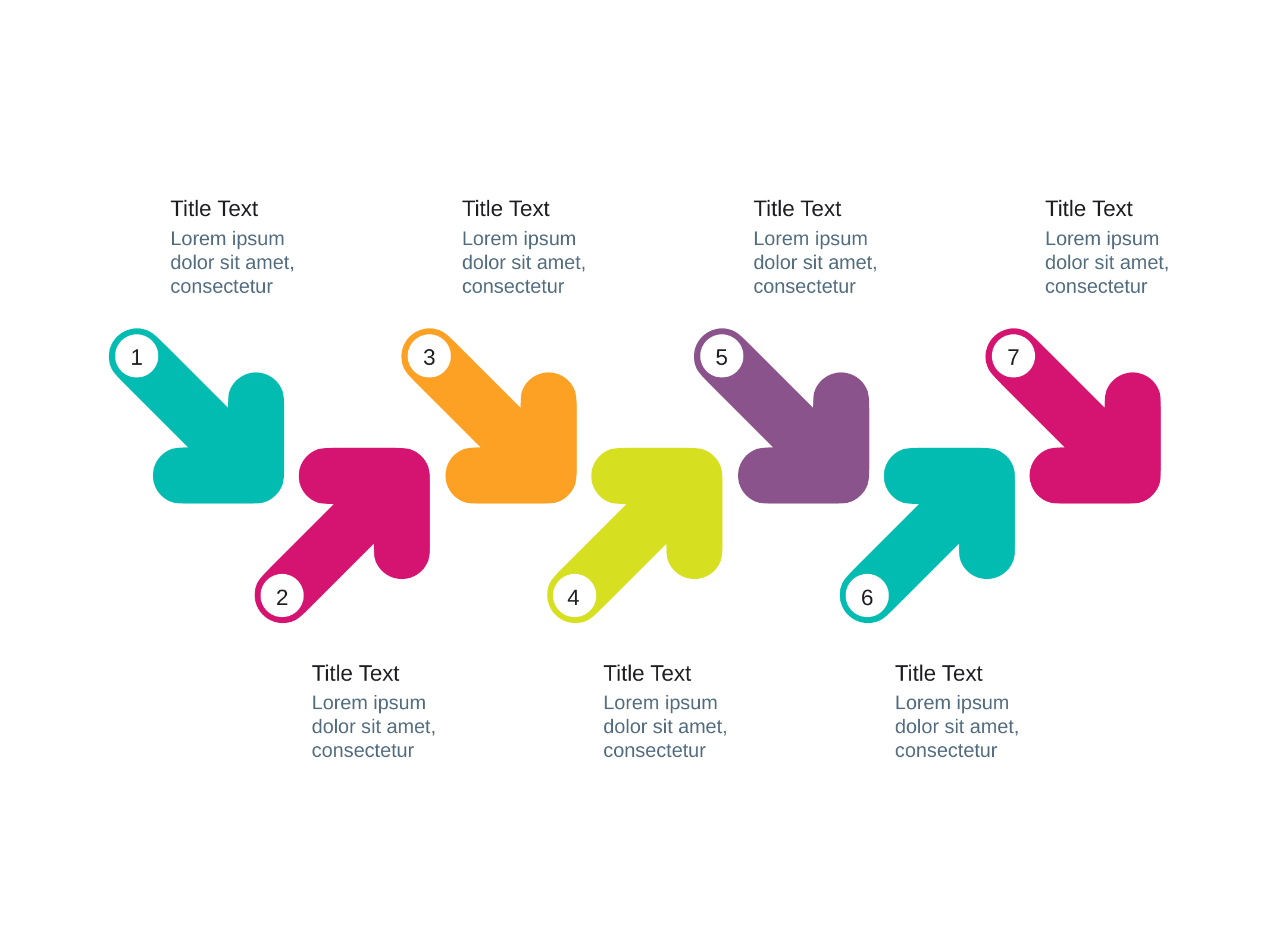

Title Text
Title Text
Title Text
Title Text
Lorem ipsum dolor sit amet, consectetur
Lorem ipsum dolor sit amet, consectetur
Lorem ipsum dolor sit amet, consectetur
Lorem ipsum dolor sit amet, consectetur

5
7
1
3

6
2
4
Title Text
Title Text
Title Text
Lorem ipsum dolor sit amet, consectetur
Lorem ipsum dolor sit amet, consectetur
Lorem ipsum dolor sit amet, consectetur